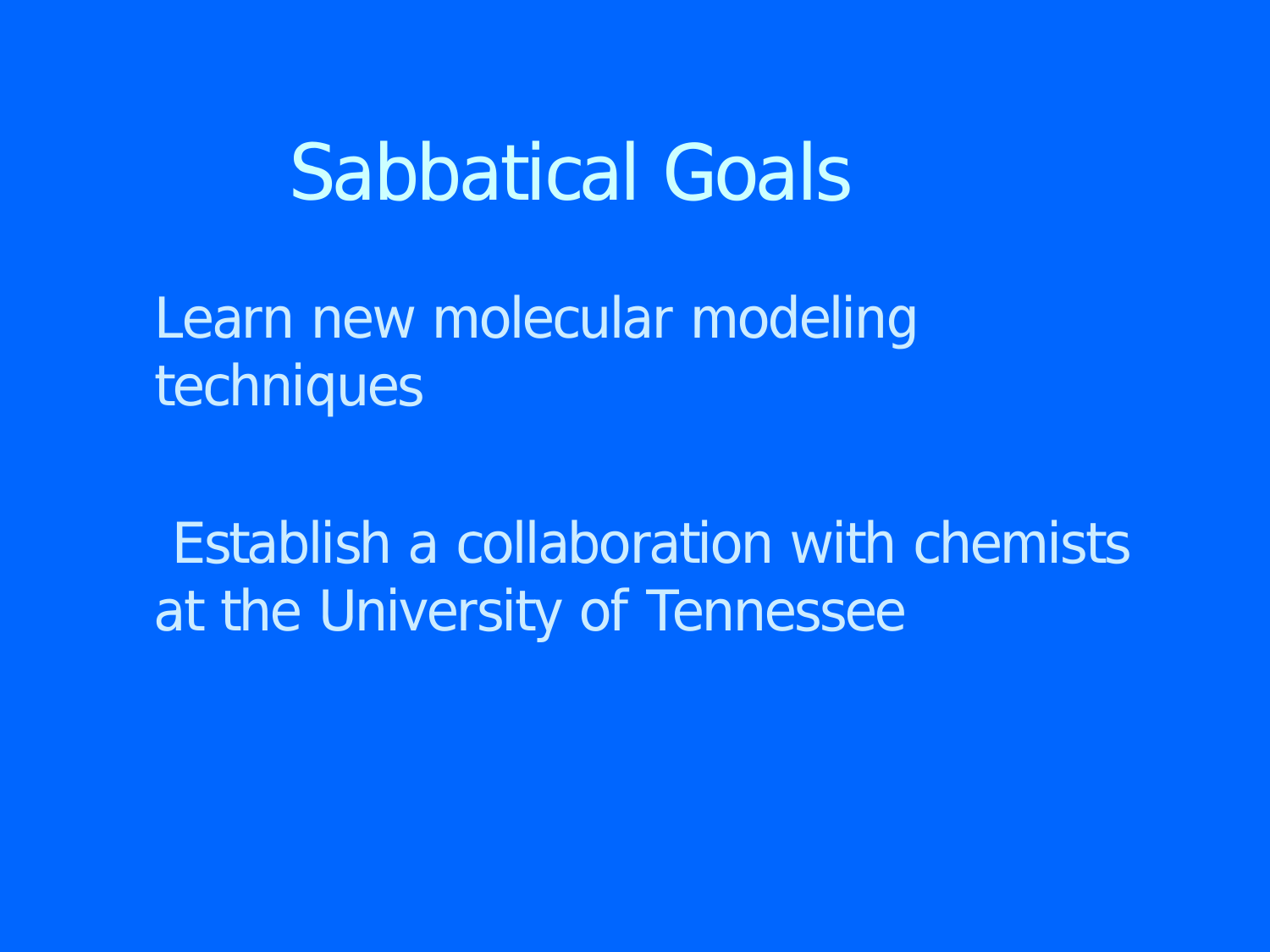

# Sabbatical Goals
Learn new molecular modeling techniques

 Establish a collaboration with chemists at the University of Tennessee